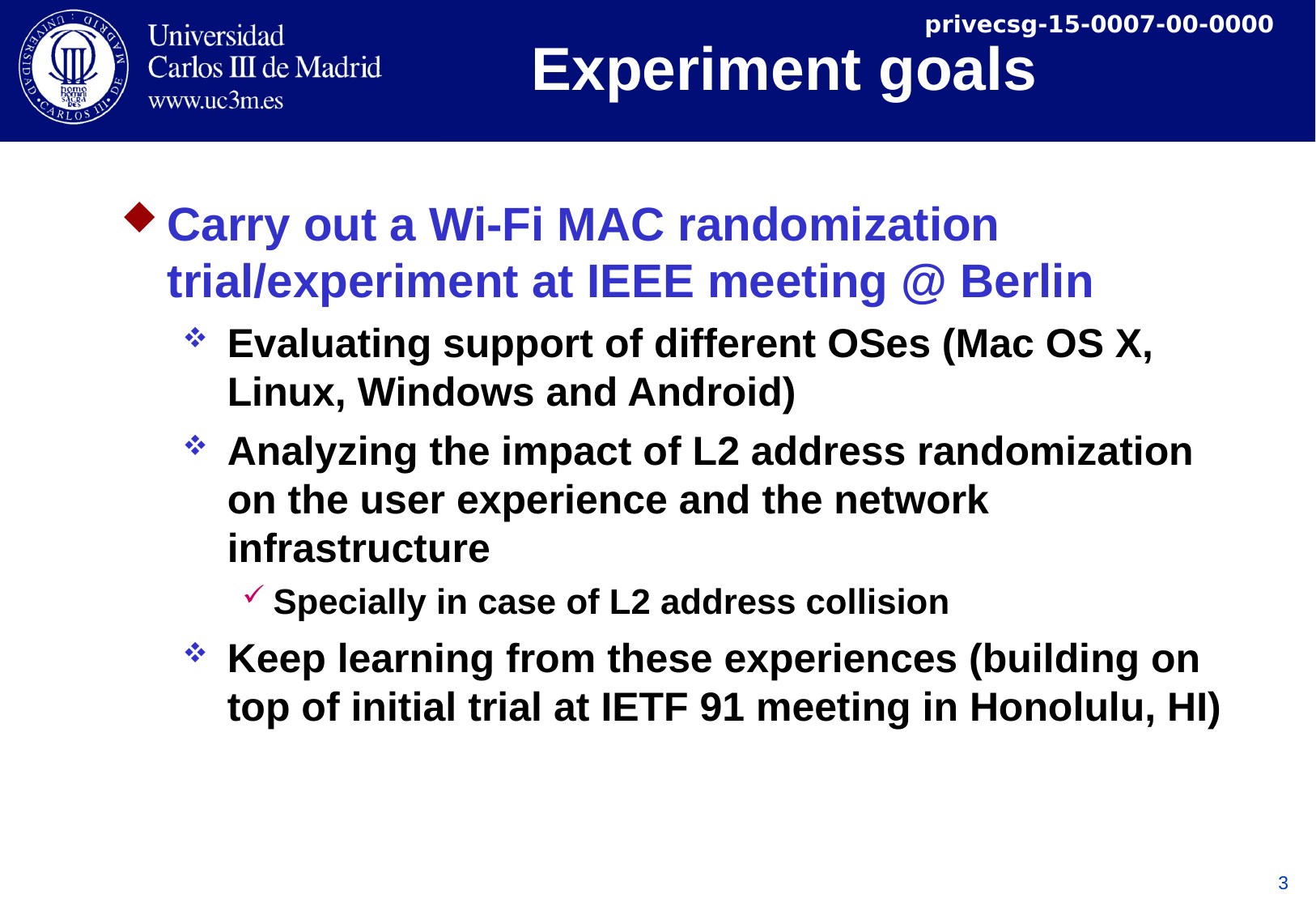

# Experiment goals
Carry out a Wi-Fi MAC randomization trial/experiment at IEEE meeting @ Berlin
Evaluating support of different OSes (Mac OS X, Linux, Windows and Android)
Analyzing the impact of L2 address randomization on the user experience and the network infrastructure
Specially in case of L2 address collision
Keep learning from these experiences (building on top of initial trial at IETF 91 meeting in Honolulu, HI)